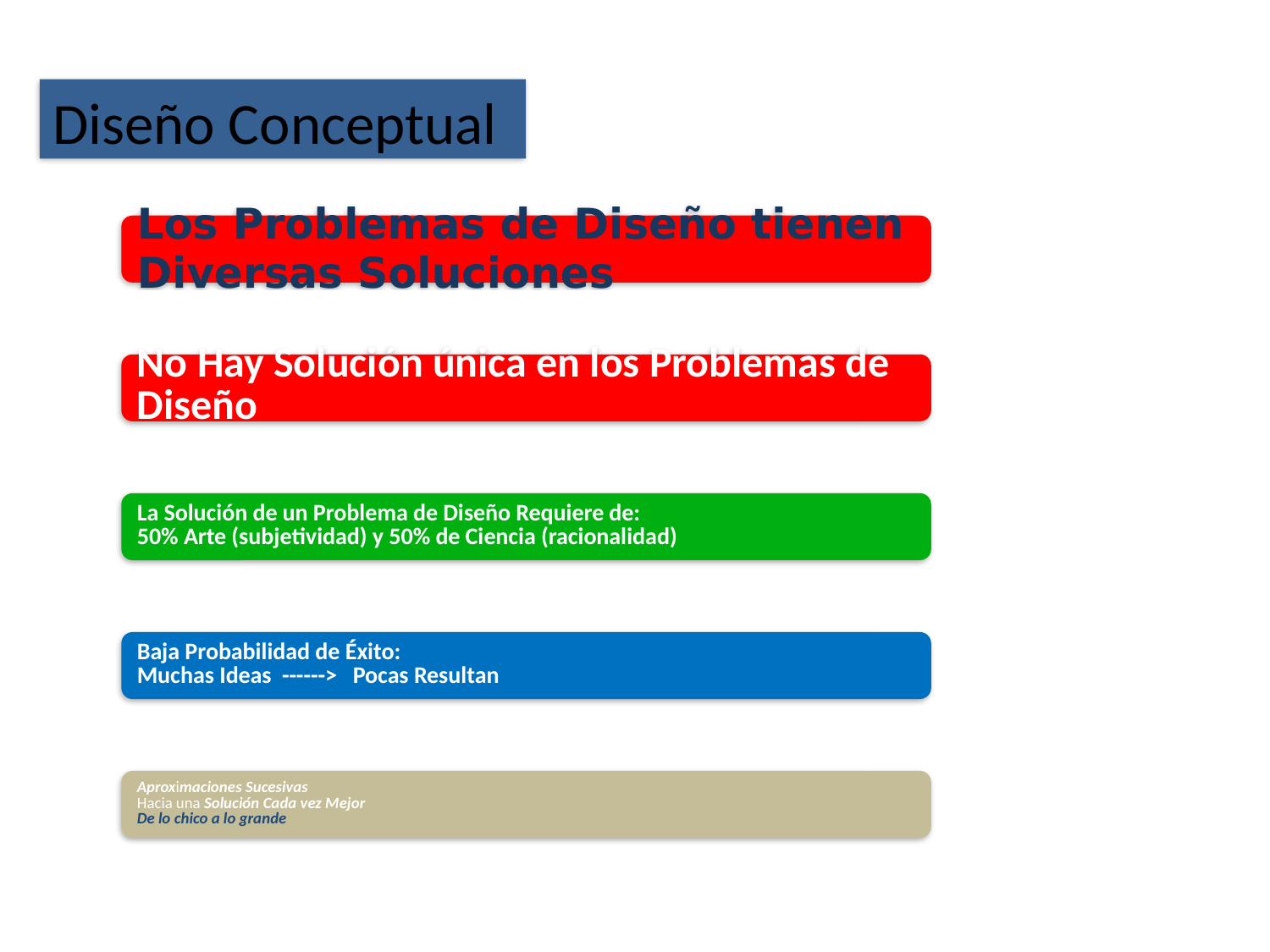

Diseño Conceptual
No Hay Solución única en los Problemas de Diseño
La Solución de un Problema de Diseño Requiere de:
50% Arte (subjetividad) y 50% de Ciencia (racionalidad)
Baja Probabilidad de Éxito:
Muchas Ideas  ------>   Pocas Resultan
Aproximaciones Sucesivas
Hacia una Solución Cada vez Mejor
De lo chico a lo grande
Los Problemas de Diseño tienen Diversas Soluciones